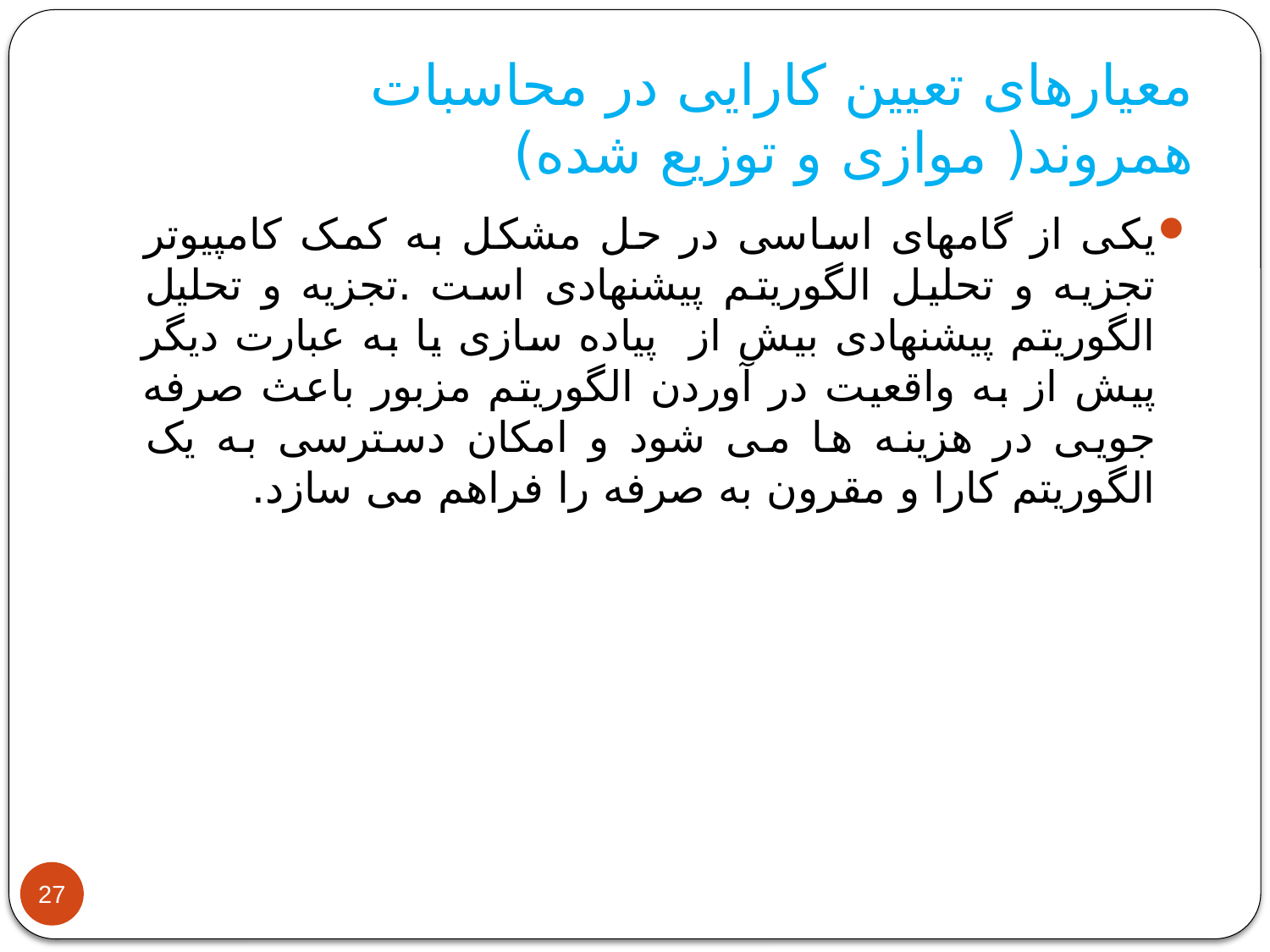

# معیارهای تعیین کارایی در محاسبات همروند( موازی و توزیع شده)
یکی از گامهای اساسی در حل مشکل به کمک کامپیوتر تجزیه و تحلیل الگوریتم پیشنهادی است .تجزیه و تحلیل الگوریتم پیشنهادی بیش از  پیاده سازی یا به عبارت دیگر پیش از به واقعیت در آوردن الگوریتم مزبور باعث صرفه جویی در هزینه ها می شود و امکان دسترسی به یک الگوریتم کارا و مقرون به صرفه را فراهم می سازد.
27